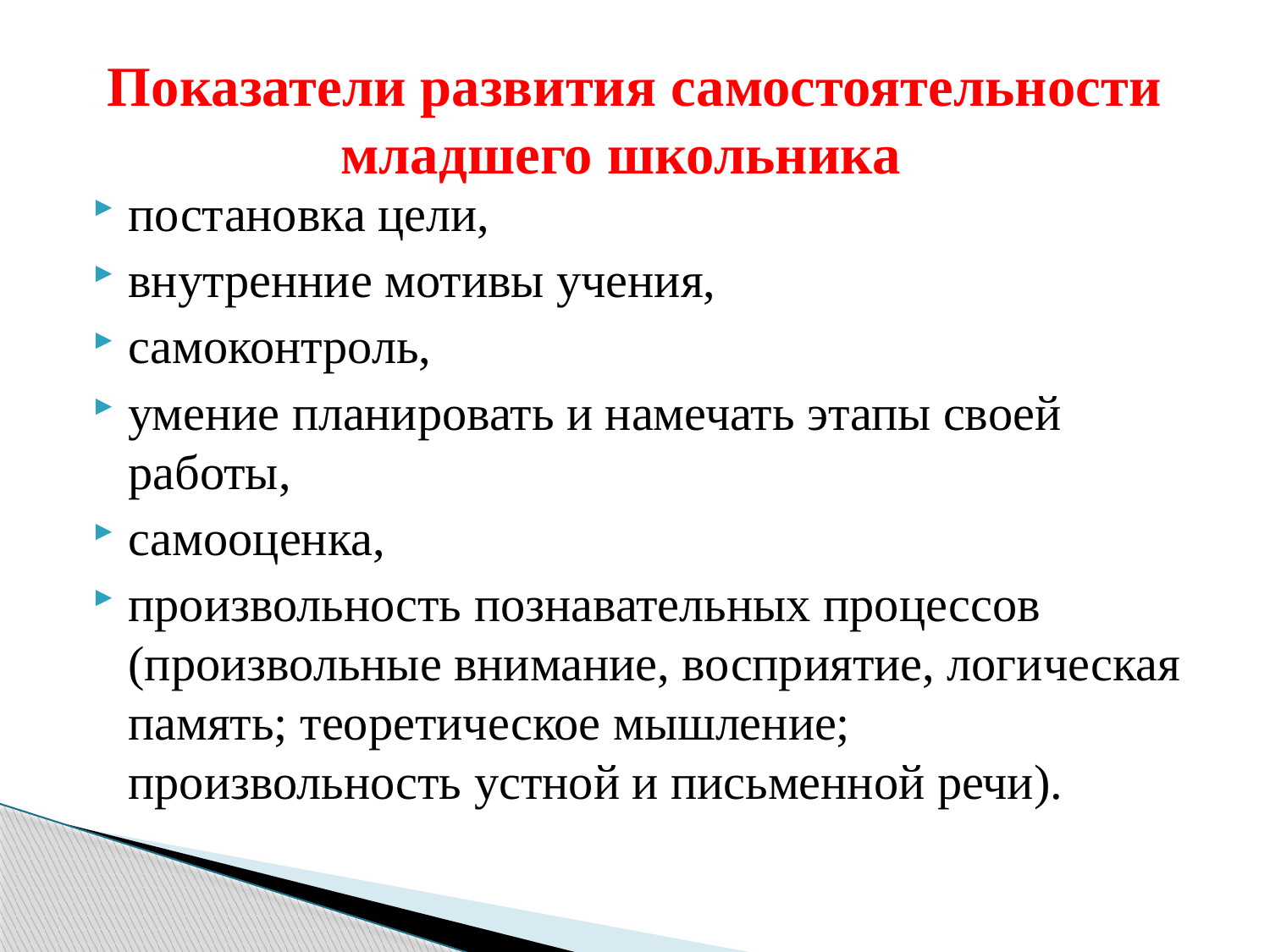

# Показатели развития самостоятельности младшего школьника
постановка цели,
внутренние мотивы учения,
самоконтроль,
умение планировать и намечать этапы своей работы,
самооценка,
произвольность познавательных процессов (произвольные внимание, восприятие, логическая память; теоретическое мышление; произвольность устной и письменной речи).